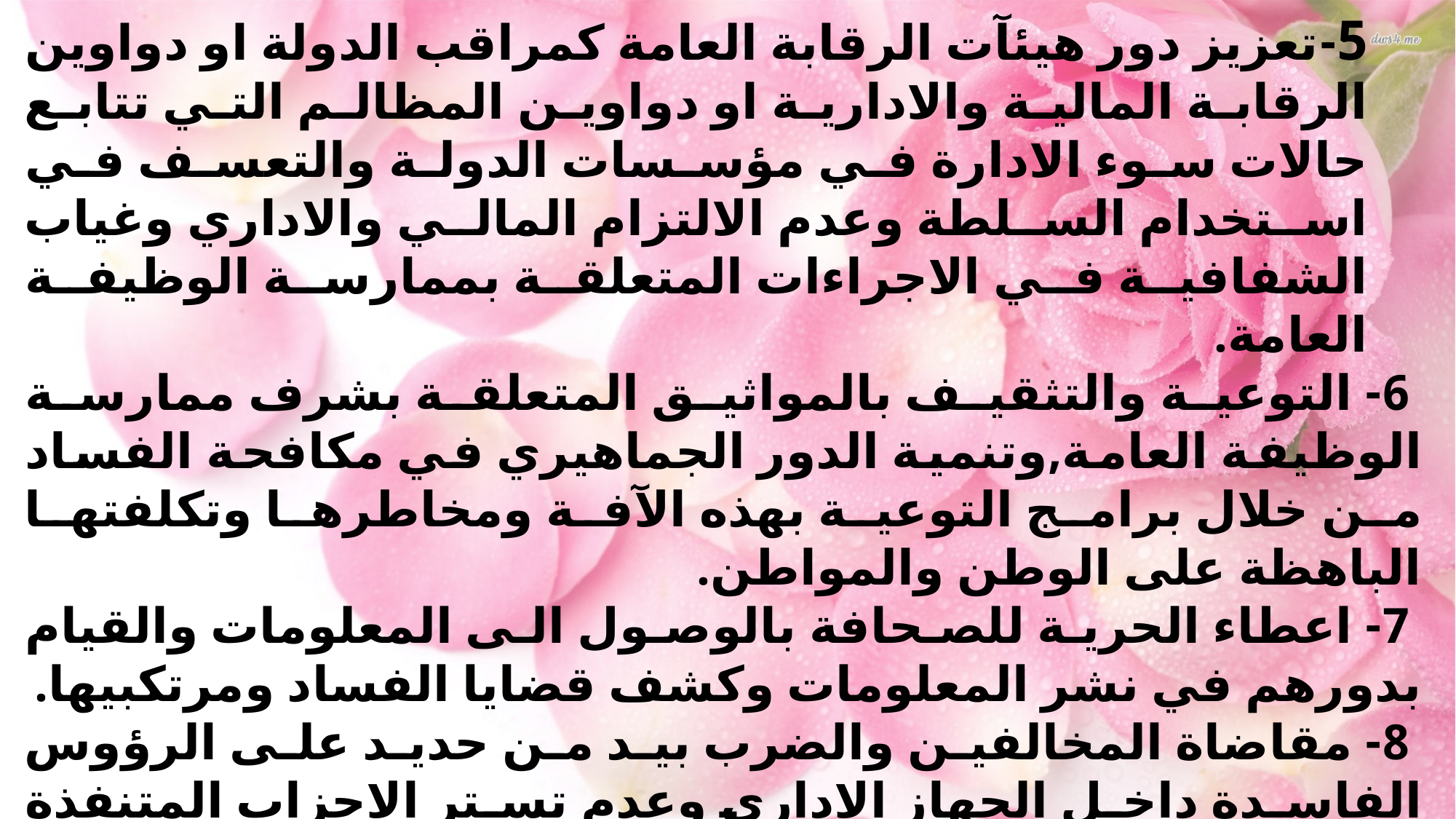

5-تعزيز دور هيئآت الرقابة العامة كمراقب الدولة او دواوين الرقابة المالية والادارية او دواوين المظالم التي تتابع حالات سوء الادارة في مؤسسات الدولة والتعسف في استخدام السلطة وعدم الالتزام المالي والاداري وغياب الشفافية في الاجراءات المتعلقة بممارسة الوظيفة العامة.
 6- التوعية والتثقيف بالمواثيق المتعلقة بشرف ممارسة الوظيفة العامة,وتنمية الدور الجماهيري في مكافحة الفساد من خلال برامج التوعية بهذه الآفة ومخاطرها وتكلفتها الباهظة على الوطن والمواطن.
 7- اعطاء الحرية للصحافة بالوصول الى المعلومات والقيام بدورهم في نشر المعلومات وكشف قضايا الفساد ومرتكبيها.
 8- مقاضاة المخالفين والضرب بيد من حديد على الرؤوس الفاسدة داخل الجهاز الاداري وعدم تستر الاحزاب المتنفذة في السلطة على فساد منتسبيها.(شبيب،2013)